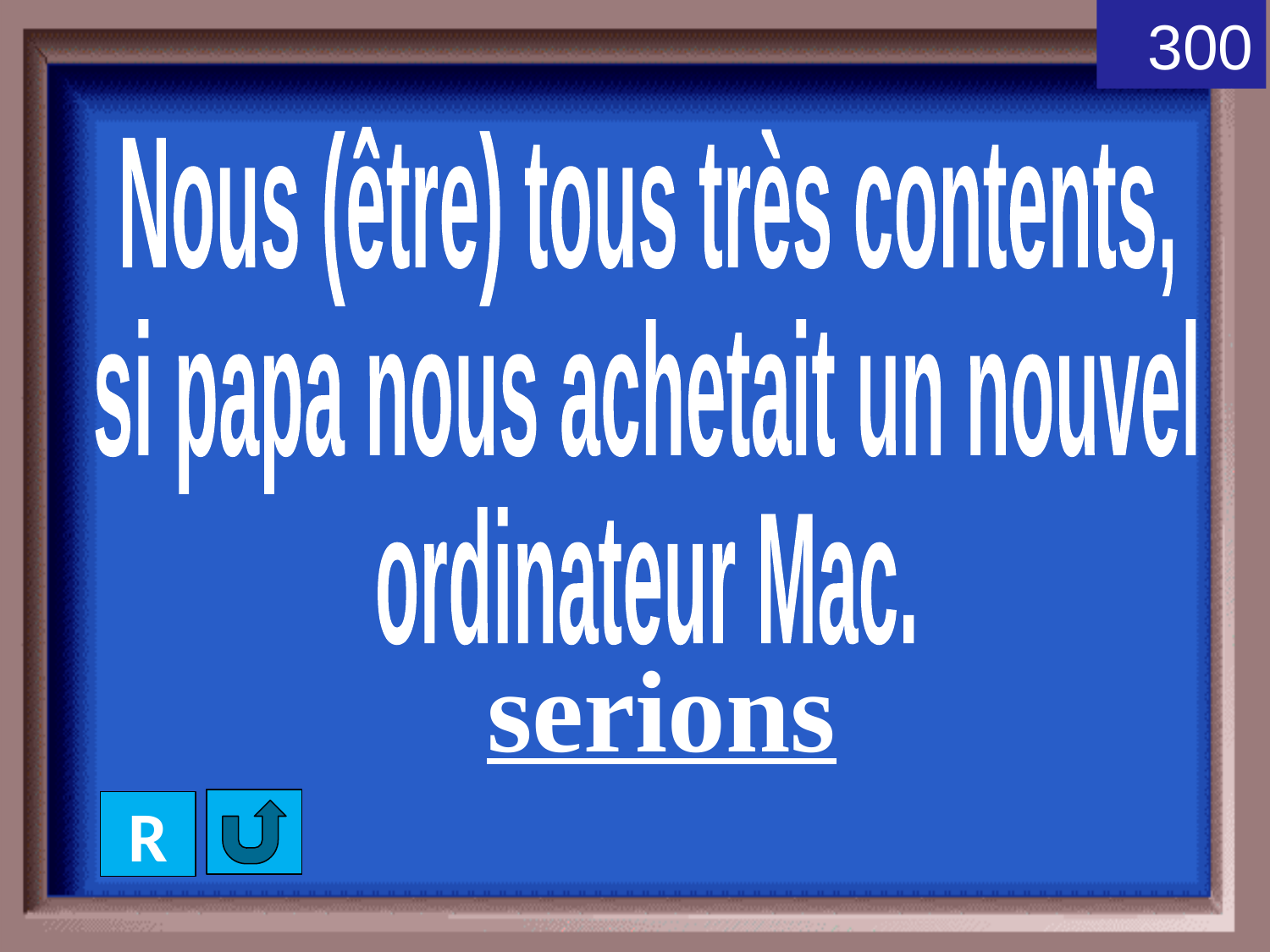

300
Nous (être) tous très contents,
si papa nous achetait un nouvel
ordinateur Mac.
serions

R